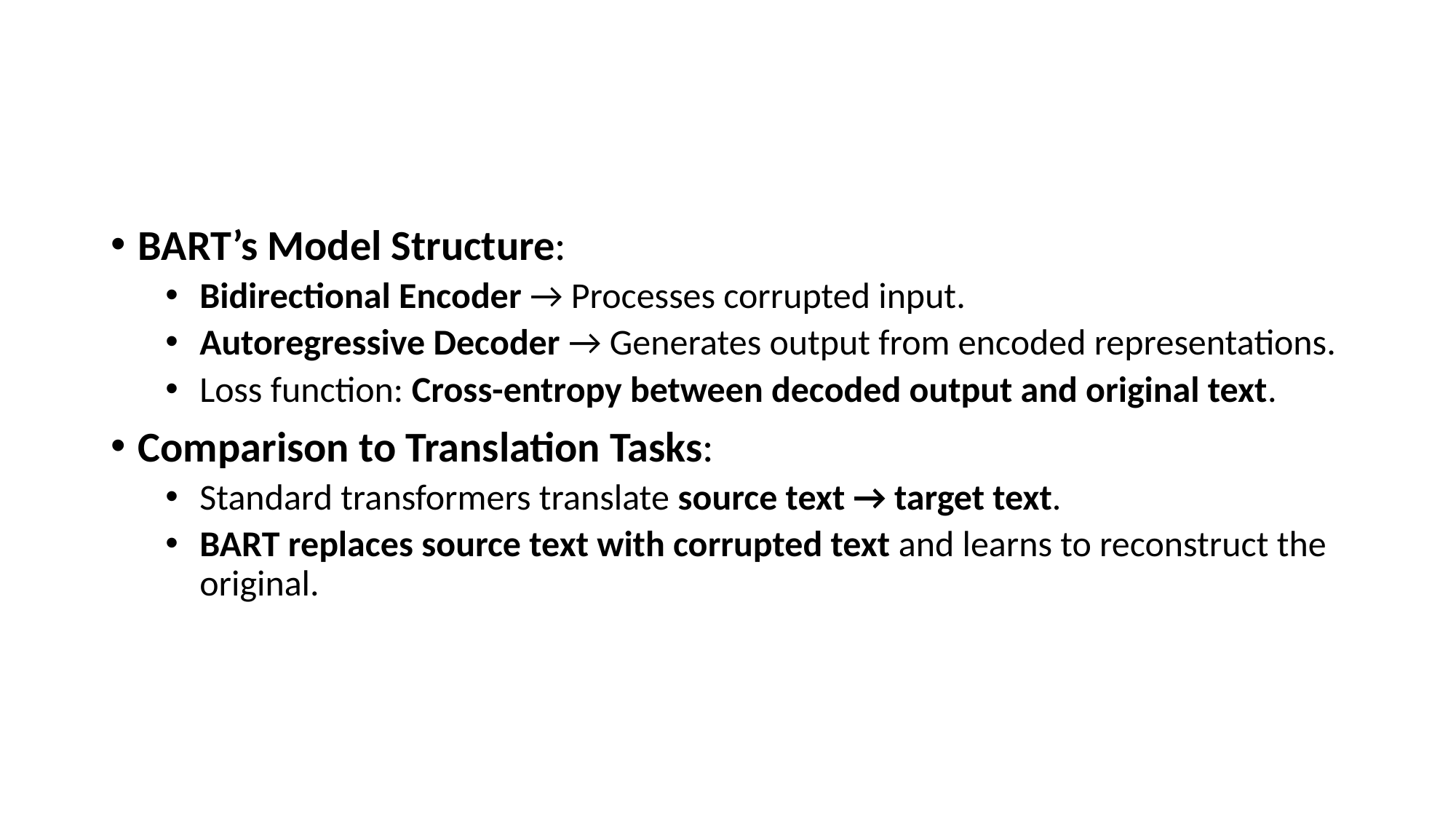

#
BART’s Model Structure:
Bidirectional Encoder → Processes corrupted input.
Autoregressive Decoder → Generates output from encoded representations.
Loss function: Cross-entropy between decoded output and original text.
Comparison to Translation Tasks:
Standard transformers translate source text → target text.
BART replaces source text with corrupted text and learns to reconstruct the original.